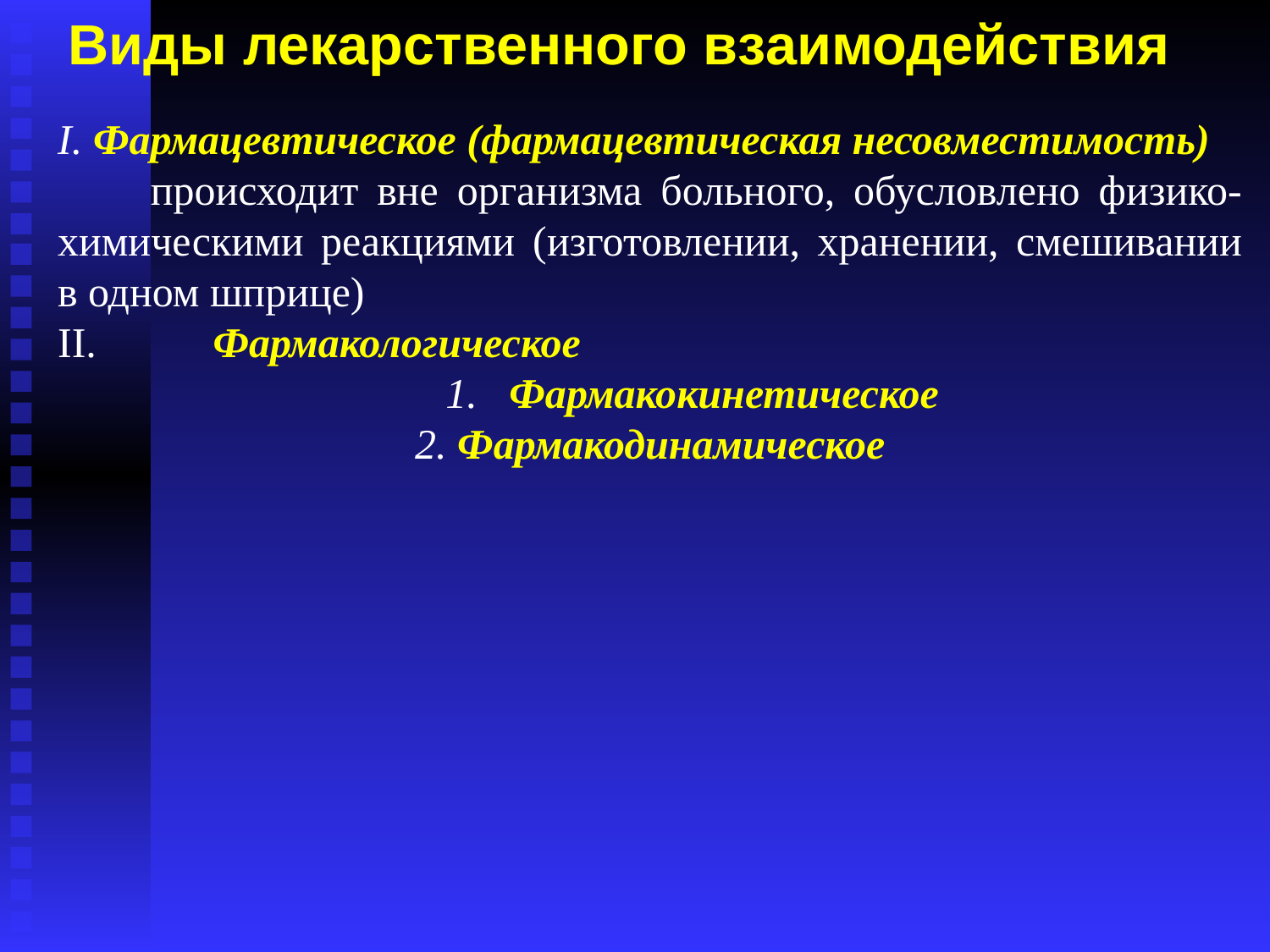

# Виды лекарственного взаимодействия
I. Фармацевтическое (фармацевтическая несовместимость)
     происходит вне организма больного, обусловлено физико-химическими реакциями (изготовлении, хранении, смешивании в одном шприце)
II.           Фармакологическое
        1.	  Фармакокинетическое
2. Фармакодинамическое